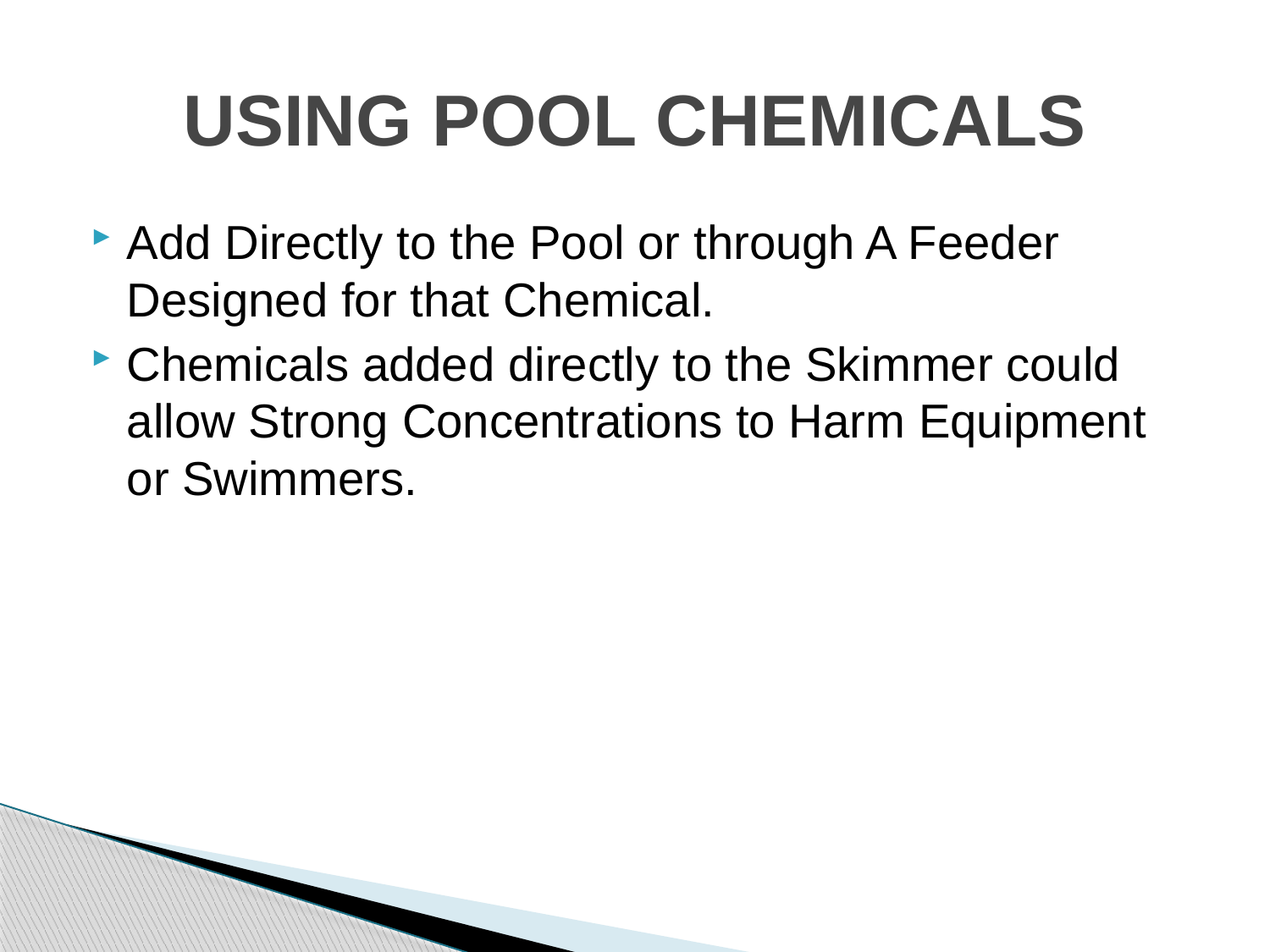

# USING POOL CHEMICALS
Add Directly to the Pool or through A Feeder Designed for that Chemical.
Chemicals added directly to the Skimmer could allow Strong Concentrations to Harm Equipment or Swimmers.